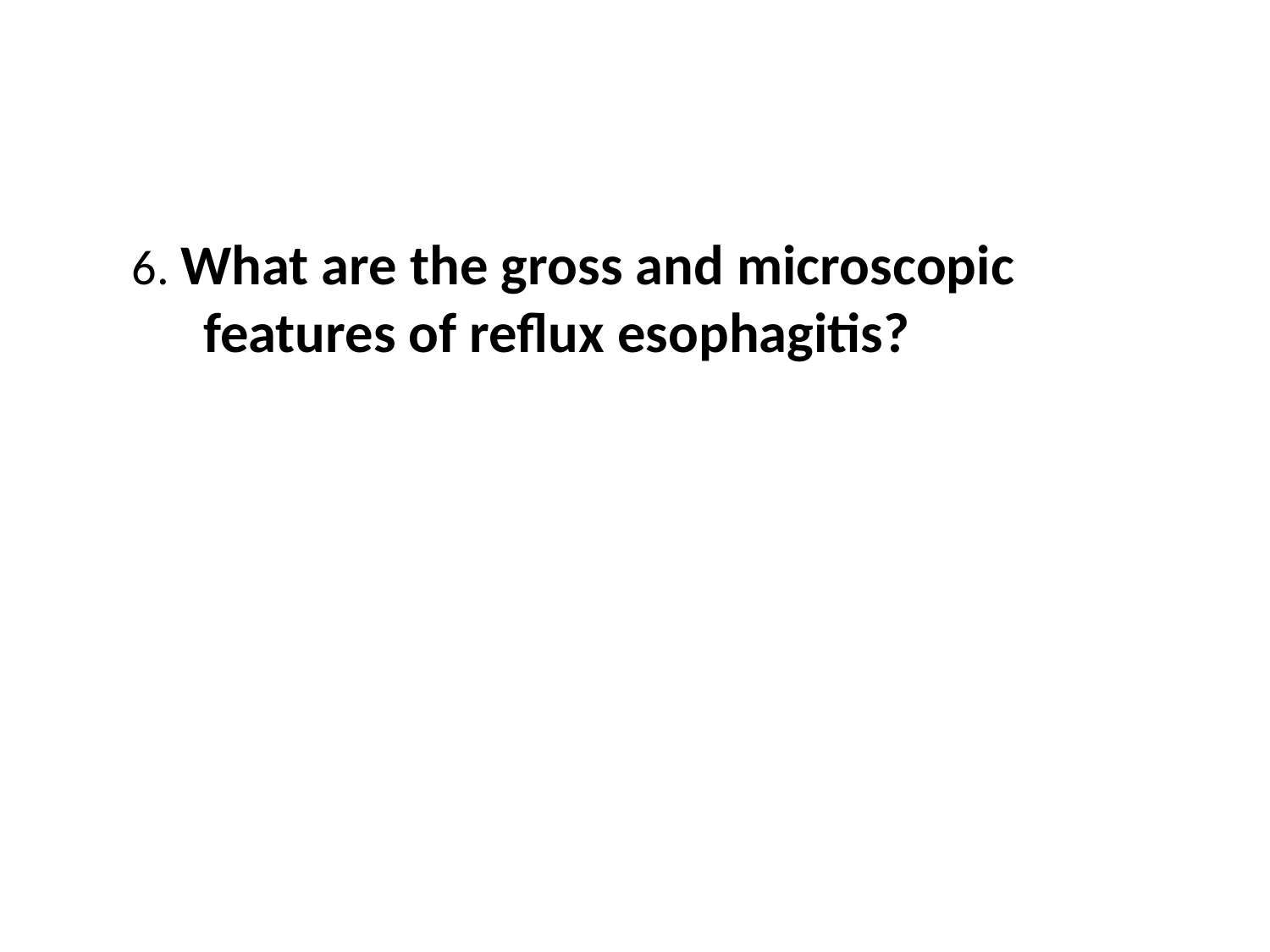

#
6. What are the gross and microscopic features of reflux esophagitis?